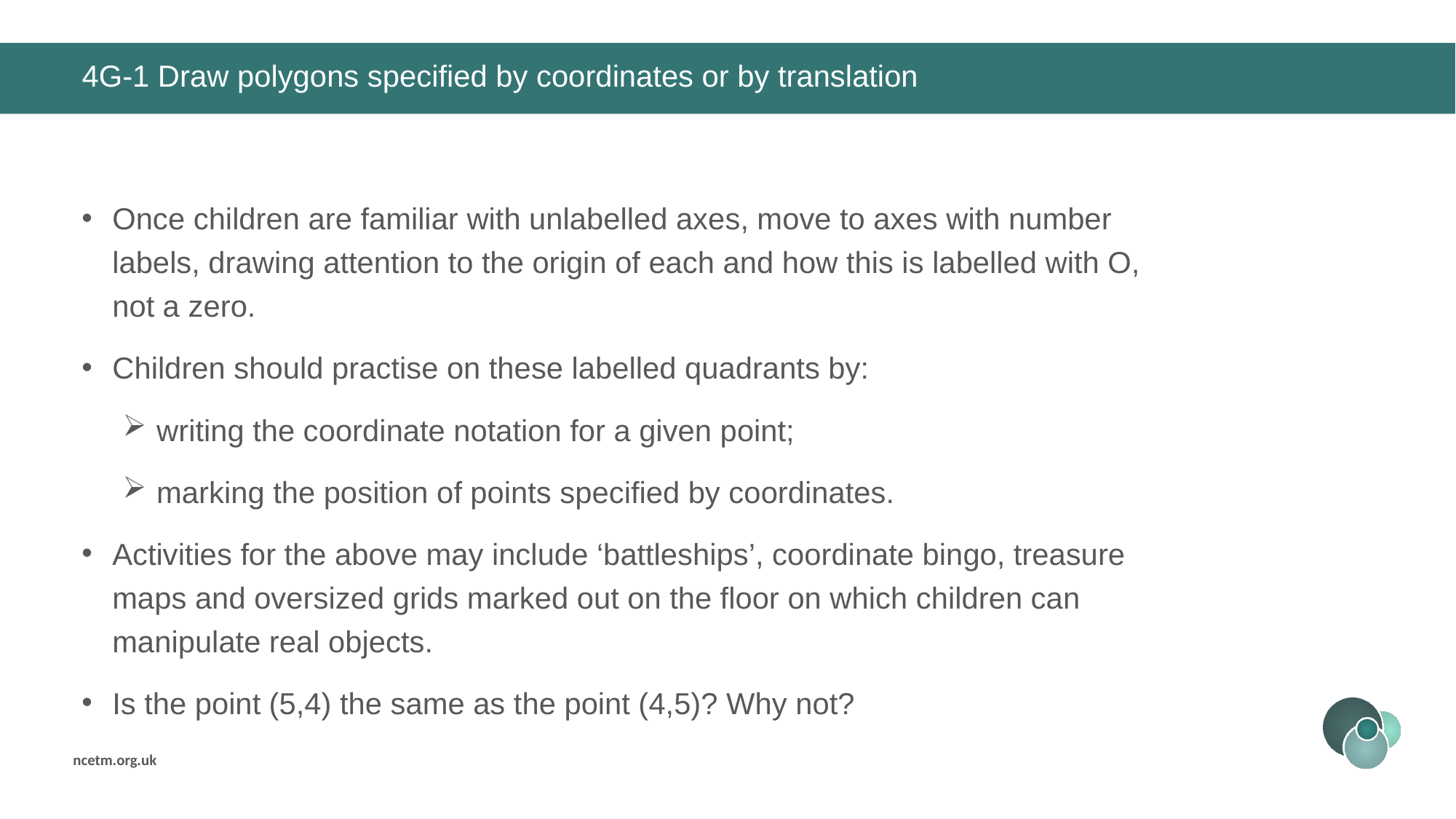

# 4G-1 Draw polygons specified by coordinates or by translation
Once children are familiar with unlabelled axes, move to axes with number labels, drawing attention to the origin of each and how this is labelled with O, not a zero.
Children should practise on these labelled quadrants by:
 writing the coordinate notation for a given point;
 marking the position of points specified by coordinates.
Activities for the above may include ‘battleships’, coordinate bingo, treasure maps and oversized grids marked out on the floor on which children can manipulate real objects.
Is the point (5,4) the same as the point (4,5)? Why not?